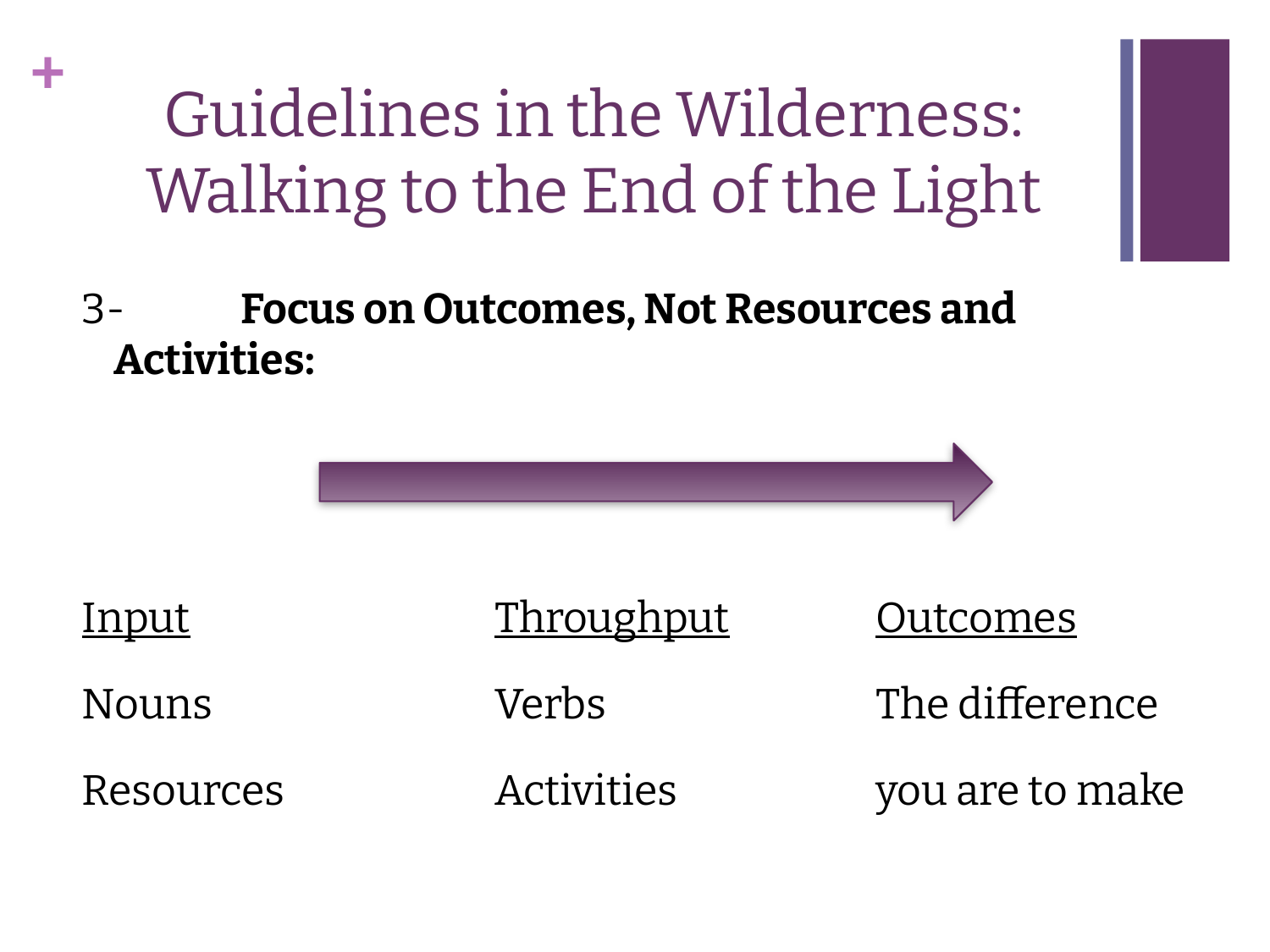

# Guidelines in the Wilderness: Walking to the End of the Light
3-	Focus on Outcomes, Not Resources and 	Activities:

Input			Throughput		Outcomes
Nouns			Verbs			The difference
Resources		Activities		you are to make